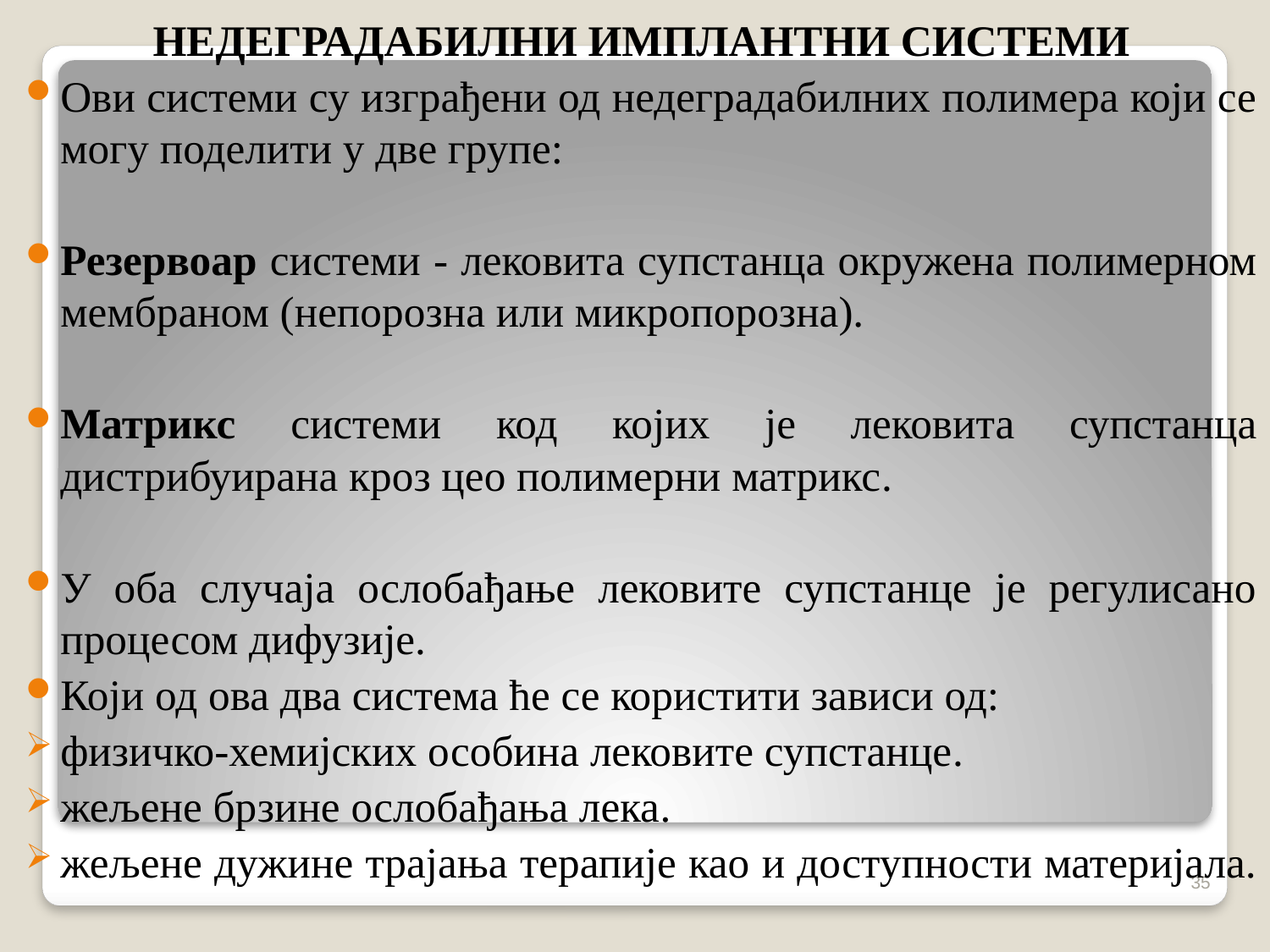

НЕДЕГРАДАБИЛНИ ИМПЛАНТНИ СИСТЕМИ
Ови системи су изграђени од недеградабилних полимера који се могу поделити у две групе:

Резервоар системи - лековита супстанца окружена полимерном мембраном (непорозна или микропорозна).

Матрикс системи код којих је лековита супстанца дистрибуирана кроз цео полимерни матрикс.

У оба случаја ослобађање лековите супстанце је регулисано процесом дифузије.
Који од ова два система ће се користити зависи од:
физичко-хемијских особина лековите супстанце.
жељене брзине ослобађања лека.
жељене дужине трајања терапије као и доступности материјала.
35